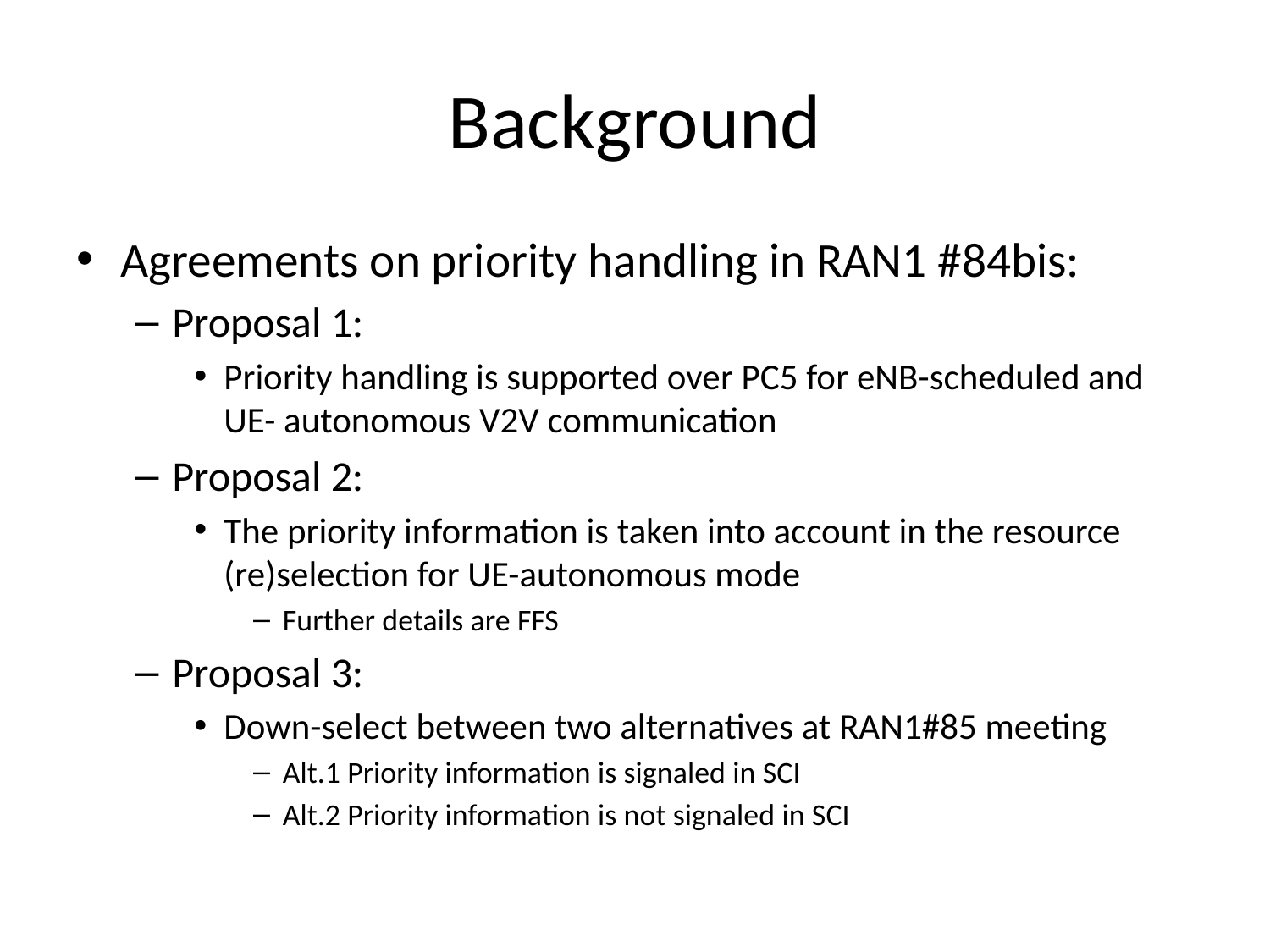

# Background
Agreements on priority handling in RAN1 #84bis:
Proposal 1:
Priority handling is supported over PC5 for eNB-scheduled and UE- autonomous V2V communication
Proposal 2:
The priority information is taken into account in the resource (re)selection for UE-autonomous mode
Further details are FFS
Proposal 3:
Down-select between two alternatives at RAN1#85 meeting
Alt.1 Priority information is signaled in SCI
Alt.2 Priority information is not signaled in SCI